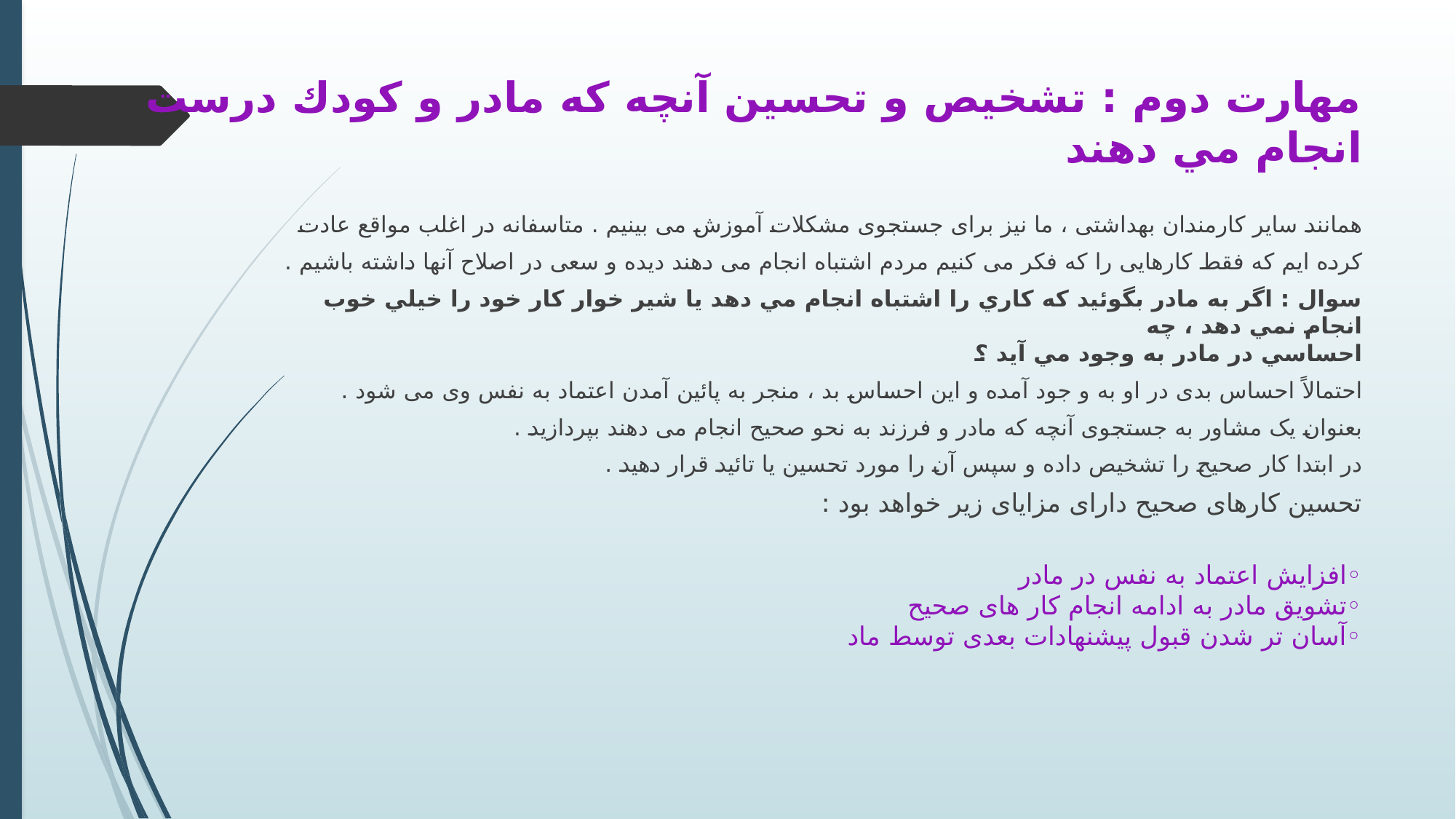

# مهارت دوم : تشخيص و تحسين آنچه كه مادر و كودك درست انجام مي دهند
همانند سایر کارمندان بهداشتی ، ما نیز برای جستجوی مشکلات آموزش می بینیم . متاسفانه در اغلب مواقع عادت
کرده ایم که فقط کارهایی را که فکر می کنیم مردم اشتباه انجام می دهند دیده و سعی در اصلاح آنها داشته باشیم .
سوال : اگر به مادر بگوئيد كه كاري را اشتباه انجام مي دهد يا شير خوار كار خود را خيلي خوب انجام نمي دهد ، چه
احساسي در مادر به وجود مي آيد ؟
احتمالاً احساس بدی در او به و جود آمده و این احساس بد ، منجر به پائین آمدن اعتماد به نفس وی می شود .
بعنوان یک مشاور به جستجوی آنچه که مادر و فرزند به نحو صحیح انجام می دهند بپردازید .
در ابتدا کار صحیح را تشخیص داده و سپس آن را مورد تحسین یا تائید قرار دهید .
تحسین کارهای صحیح دارای مزایای زیر خواهد بود :
◦افزایش اعتماد به نفس در مادر
◦تشویق مادر به ادامه انجام کار های صحیح
◦آسان تر شدن قبول پیشنهادات بعدی توسط ماد